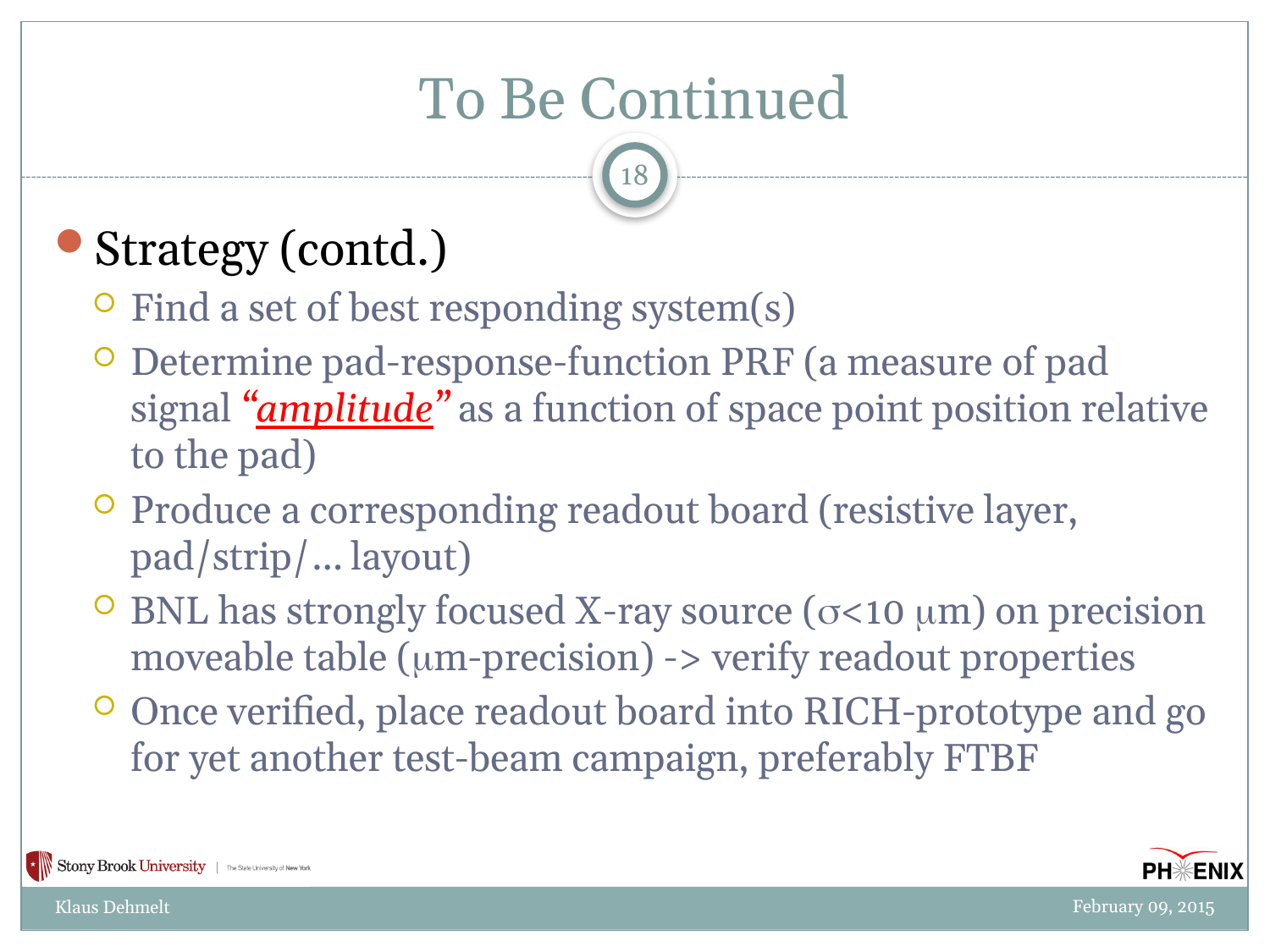

# To Be Continued
18
Strategy (contd.)
Find a set of best responding system(s)
Determine pad-response-function PRF (a measure of pad signal “amplitude” as a function of space point position relative to the pad)
Produce a corresponding readout board (resistive layer, pad/strip/… layout)
BNL has strongly focused X-ray source (σ<10 μm) on precision moveable table (μm-precision) -> verify readout properties
Once verified, place readout board into RICH-prototype and go for yet another test-beam campaign, preferably FTBF
February 09, 2015
Klaus Dehmelt